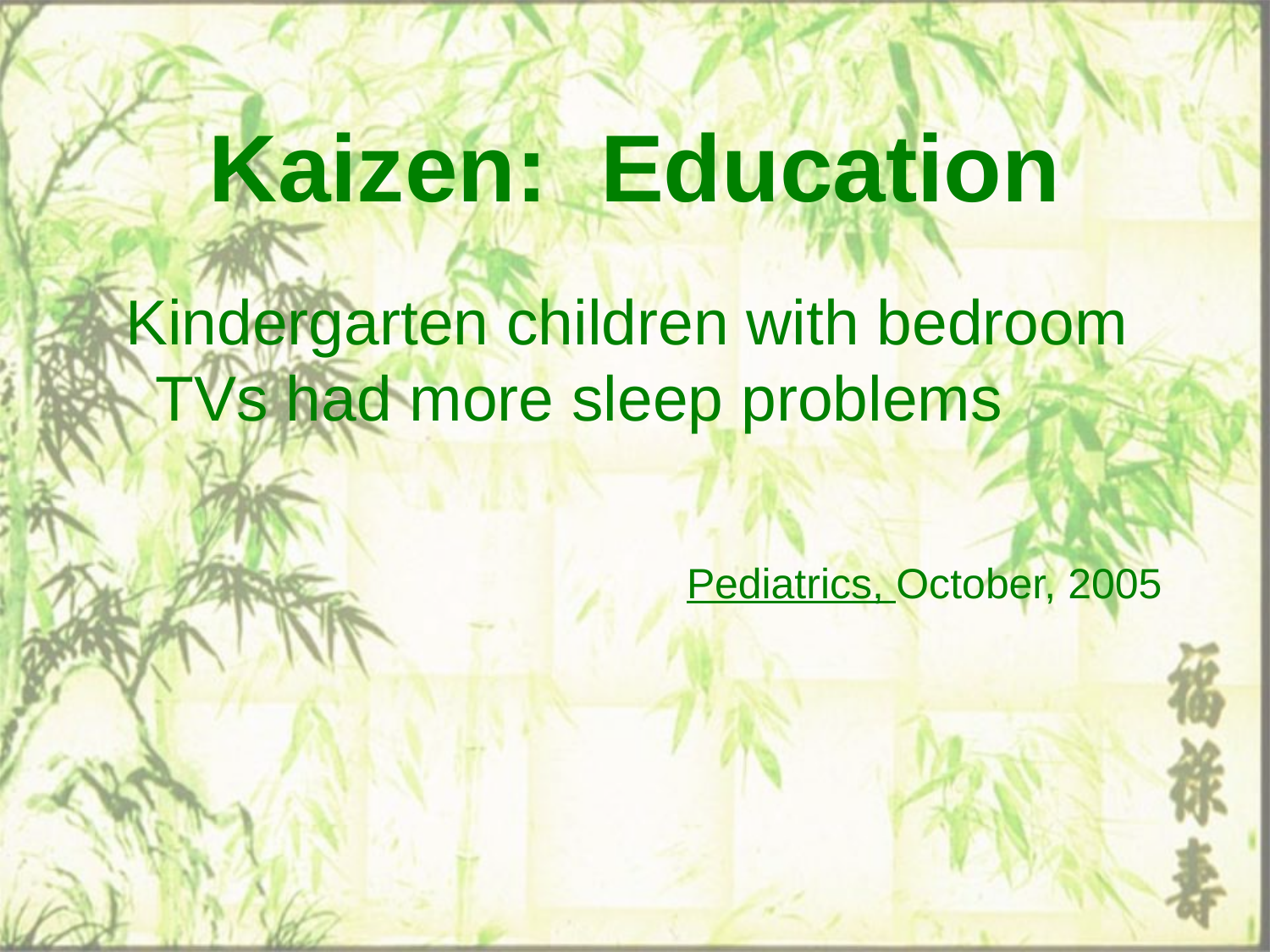

Kaizen:  Education
 Kindergarten children with bedroom TVs had more sleep problems

 Pediatrics, October, 2005